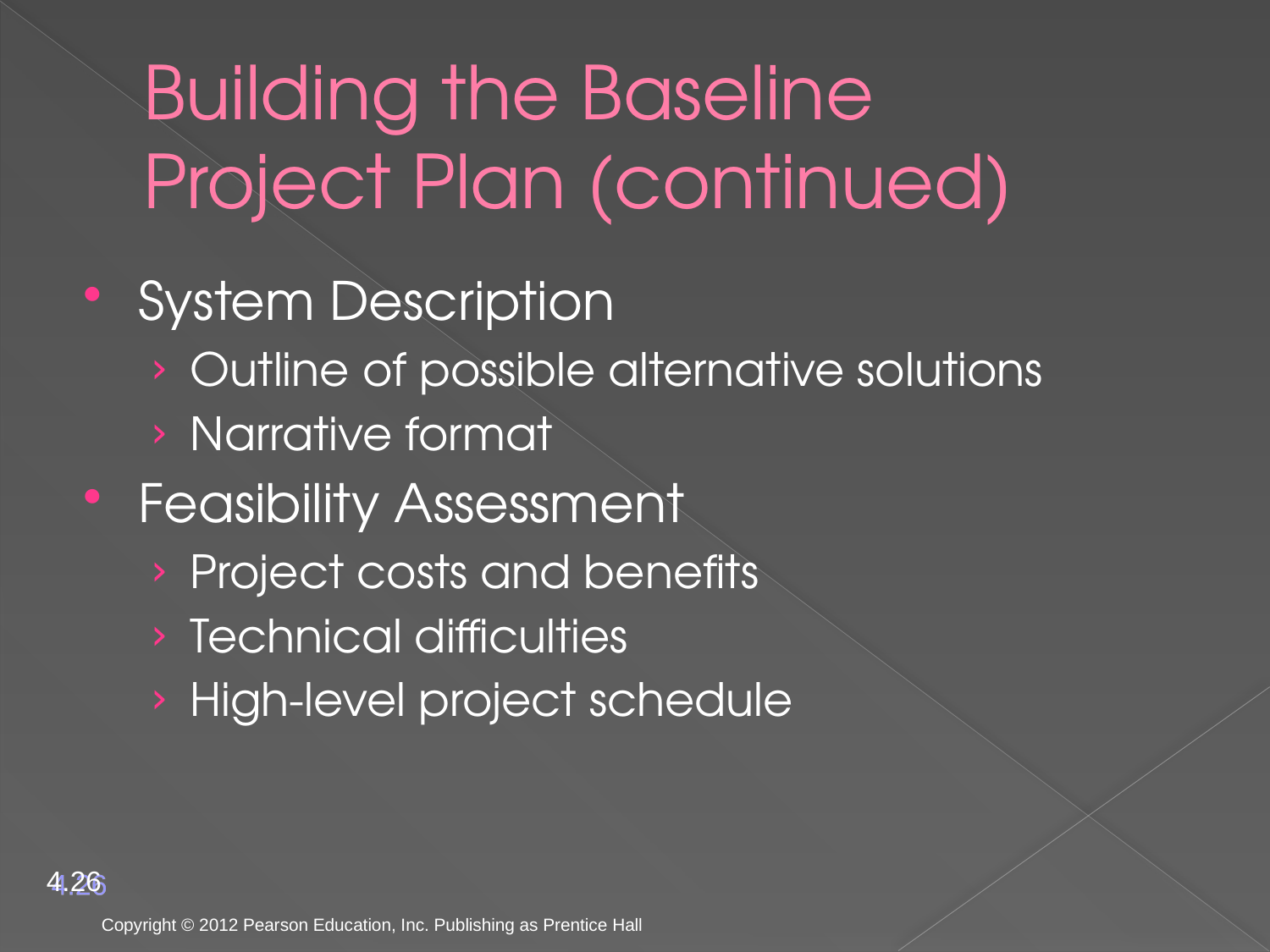

# Building the Baseline Project Plan (continued)
System Description
Outline of possible alternative solutions
Narrative format
Feasibility Assessment
Project costs and benefits
Technical difficulties
High-level project schedule
4.26
Copyright © 2012 Pearson Education, Inc. Publishing as Prentice Hall